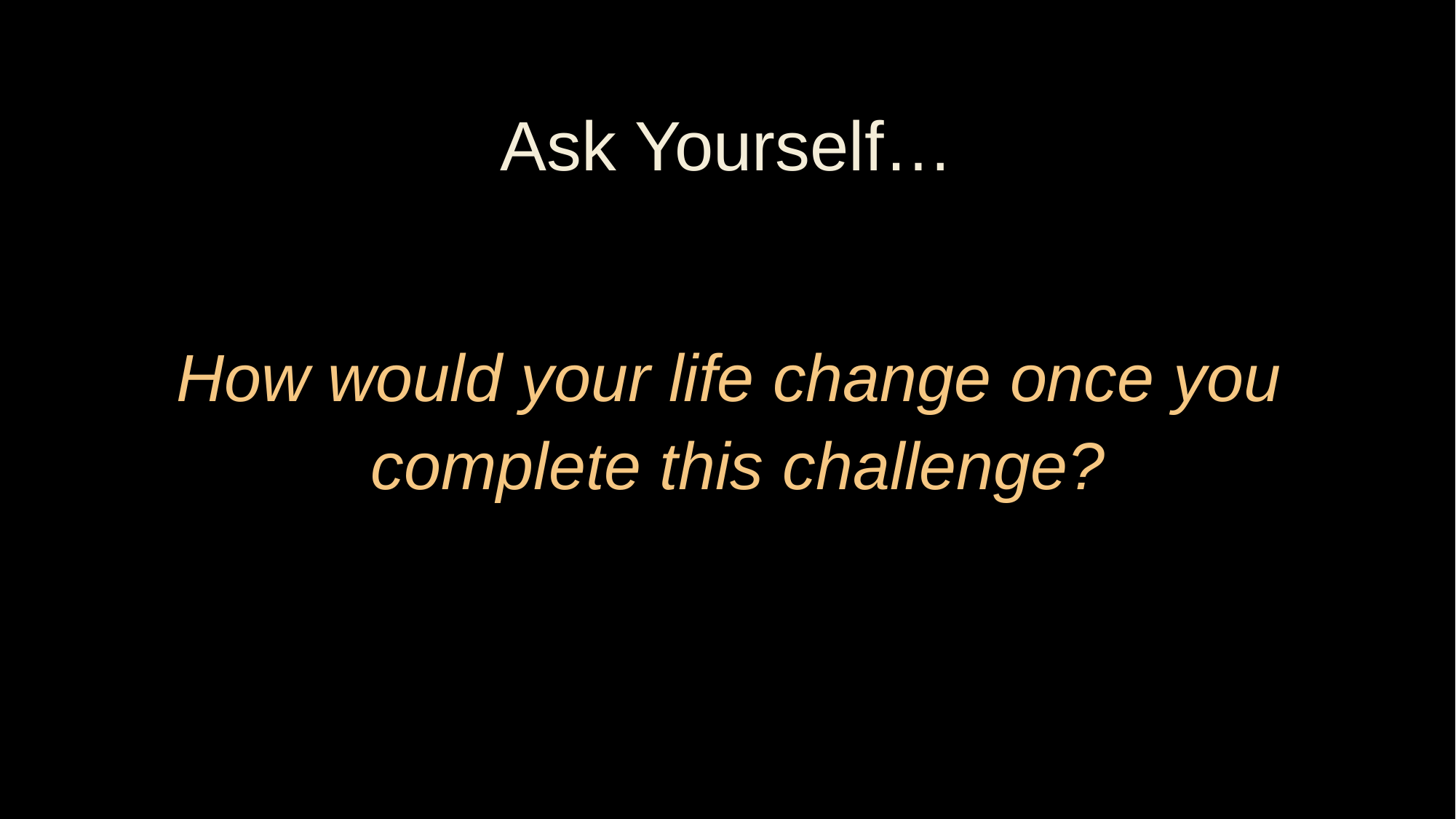

# Ask Yourself…
How would your life change once you
 complete this challenge?